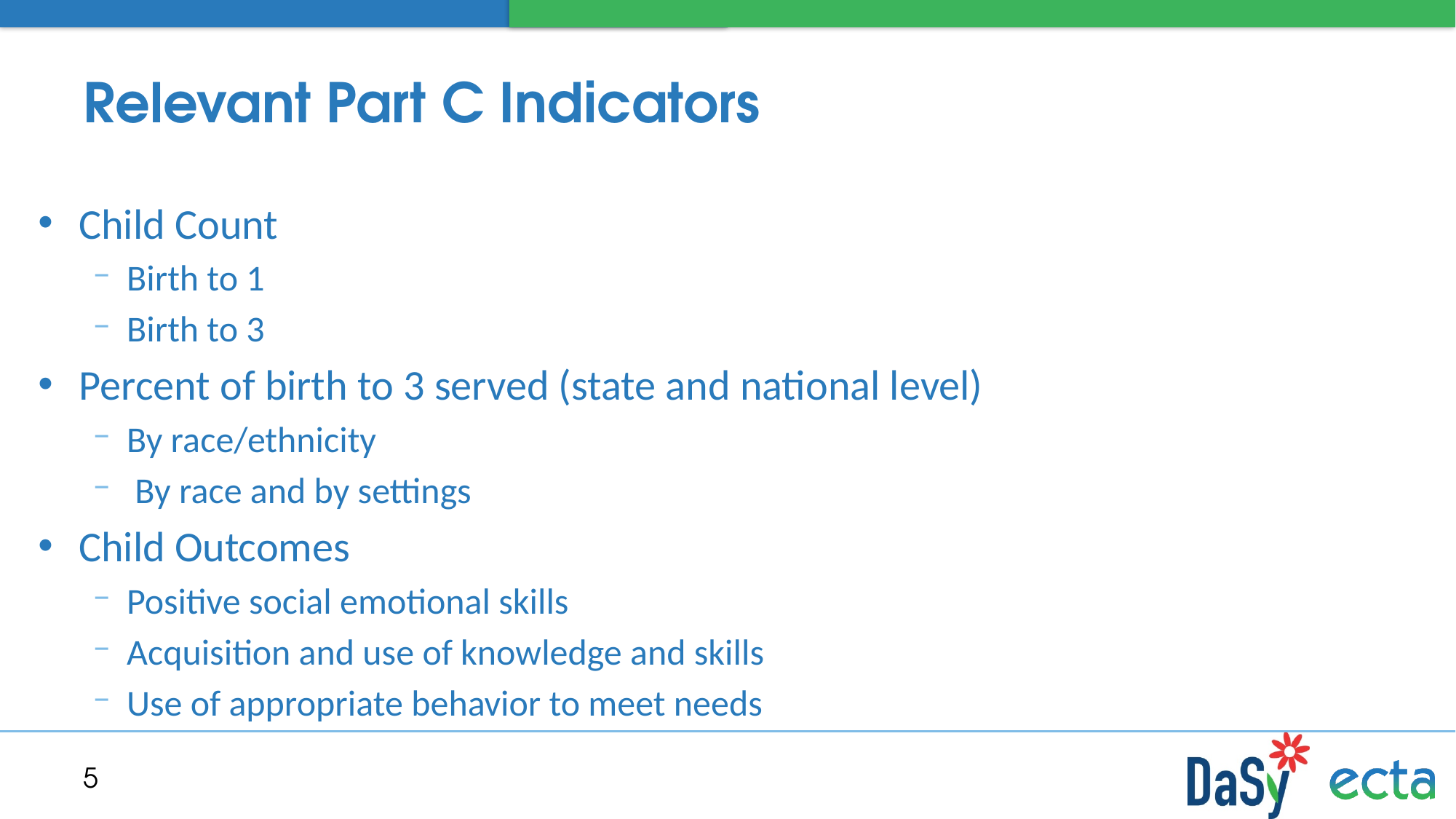

# Relevant Part C Indicators
Child Count
Birth to 1
Birth to 3
Percent of birth to 3 served (state and national level)
By race/ethnicity
 By race and by settings
Child Outcomes
Positive social emotional skills
Acquisition and use of knowledge and skills
Use of appropriate behavior to meet needs

5